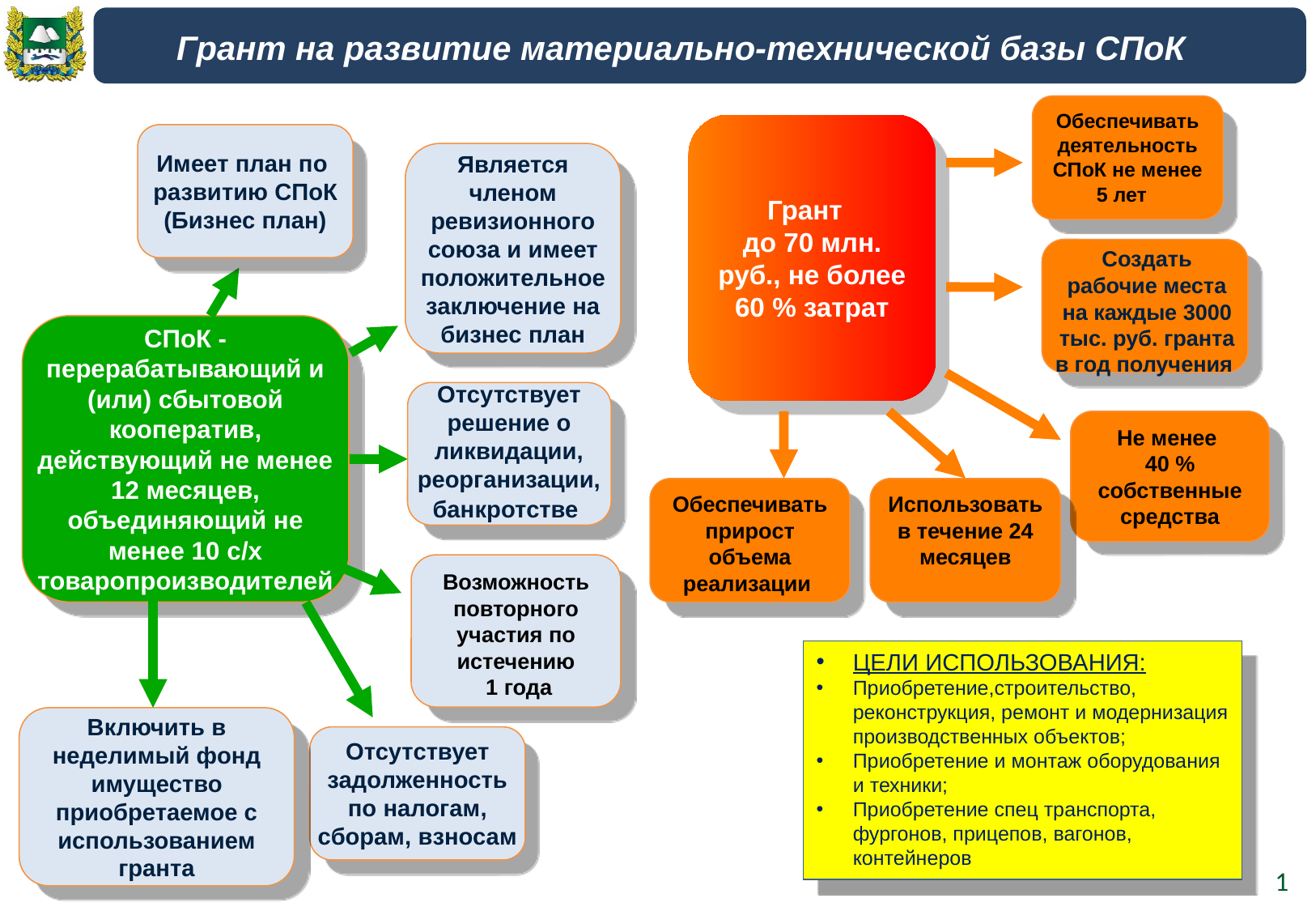

Грант на развитие материально-технической базы СПоК

Обеспечивать деятельность СПоК не менее 5 лет
Грант
до 70 млн. руб., не более 60 % затрат
Имеет план по  развитию СПоК (Бизнес план)
Является членом ревизионного союза и имеет положительное заключение на бизнес план

Создать рабочие места на каждые 3000 тыс. руб. гранта в год получения

СПоК - перерабатывающий и (или) сбытовой кооператив, действующий не менее 12 месяцев, объединяющий не менее 10 с/х товаропроизводителей

Отсутствует
 решение о
ликвидации, реорганизации, банкротстве

Не менее
40 % собственные средства

Обеспечивать прирост объема реализации
Использовать в течение 24 месяцев
Возможность повторного участия по истечению
 1 года

ЦЕЛИ ИСПОЛЬЗОВАНИЯ:
Приобретение,строительство, реконструкция, ремонт и модернизация производственных объектов;
Приобретение и монтаж оборудования и техники;
Приобретение спец транспорта, фургонов, прицепов, вагонов, контейнеров

Включить в неделимый фонд имущество приобретаемое с использованием гранта
Отсутствует задолженность по налогам, сборам, взносам

1